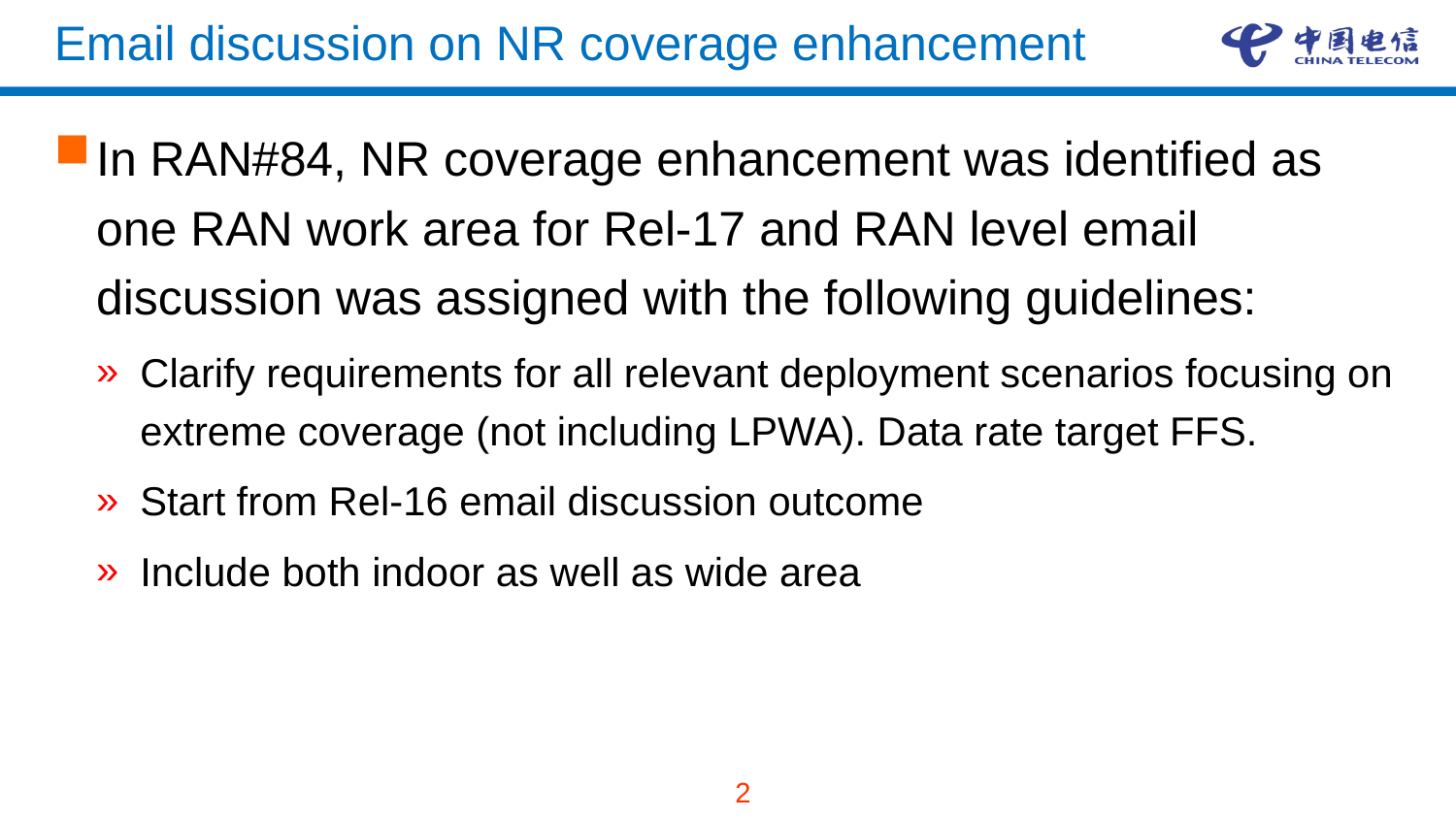

# Email discussion on NR coverage enhancement
In RAN#84, NR coverage enhancement was identified as one RAN work area for Rel-17 and RAN level email discussion was assigned with the following guidelines:
Clarify requirements for all relevant deployment scenarios focusing on extreme coverage (not including LPWA). Data rate target FFS.
Start from Rel-16 email discussion outcome
Include both indoor as well as wide area

2